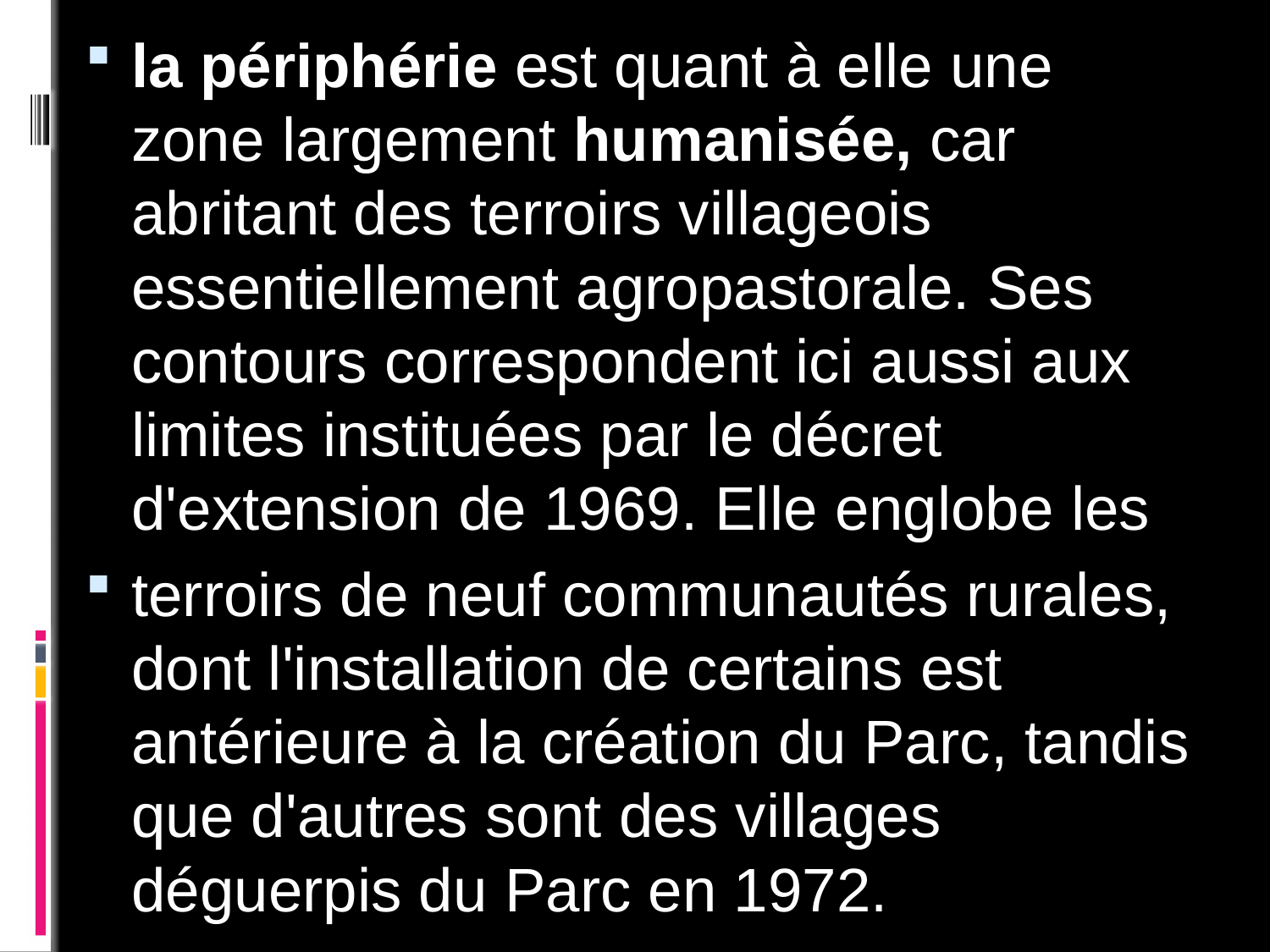

la périphérie est quant à elle une zone largement humanisée, car abritant des terroirs villageois essentiellement agropastorale. Ses contours correspondent ici aussi aux limites instituées par le décret d'extension de 1969. Elle englobe les
terroirs de neuf communautés rurales, dont l'installation de certains est antérieure à la création du Parc, tandis que d'autres sont des villages déguerpis du Parc en 1972.